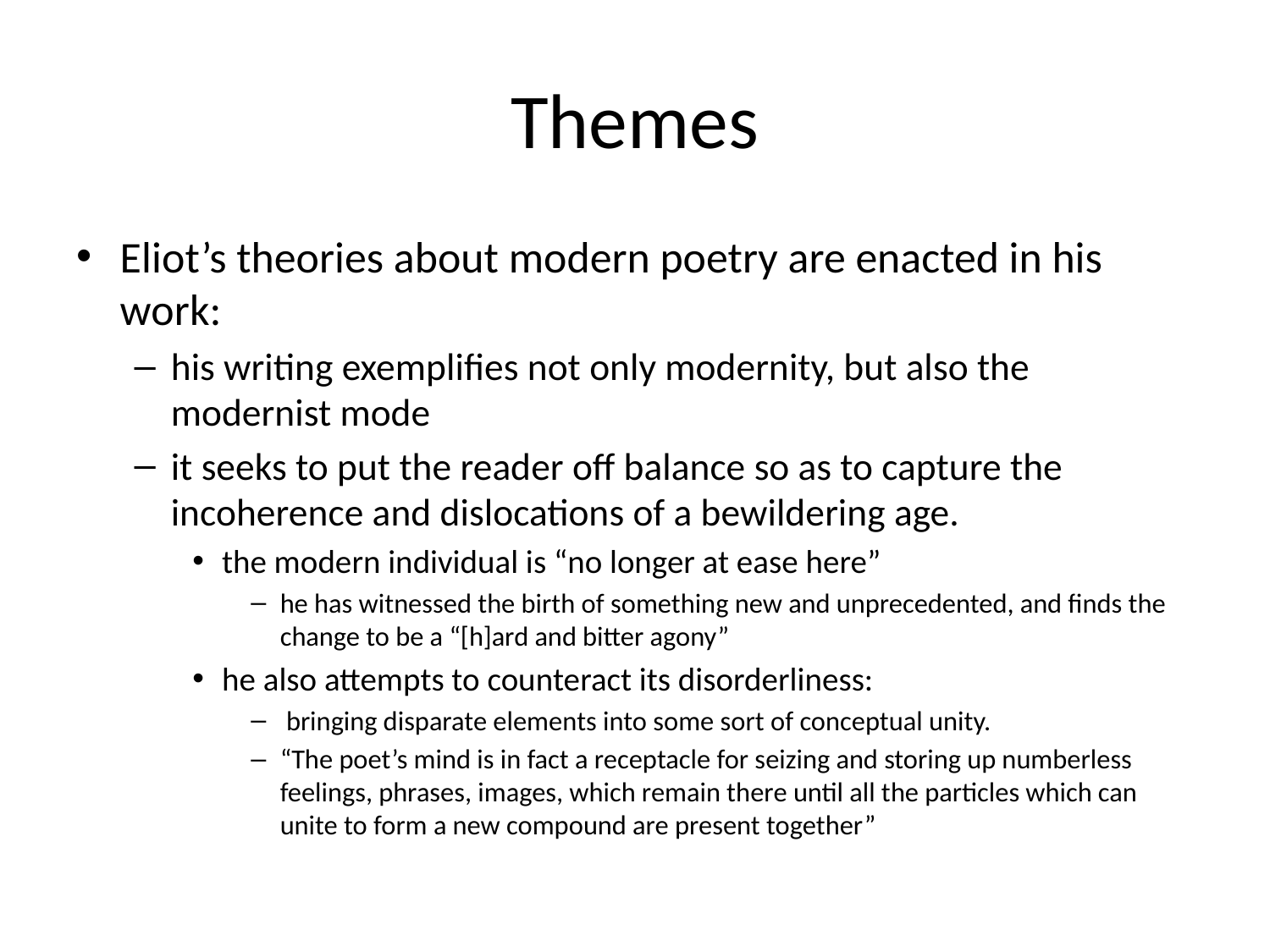

# Themes
Eliot’s theories about modern poetry are enacted in his work:
his writing exemplifies not only modernity, but also the modernist mode
it seeks to put the reader off balance so as to capture the incoherence and dislocations of a bewildering age.
the modern individual is “no longer at ease here”
he has witnessed the birth of something new and unprecedented, and finds the change to be a “[h]ard and bitter agony”
he also attempts to counteract its disorderliness:
 bringing disparate elements into some sort of conceptual unity.
“The poet’s mind is in fact a receptacle for seizing and storing up numberless feelings, phrases, images, which remain there until all the particles which can unite to form a new compound are present together”